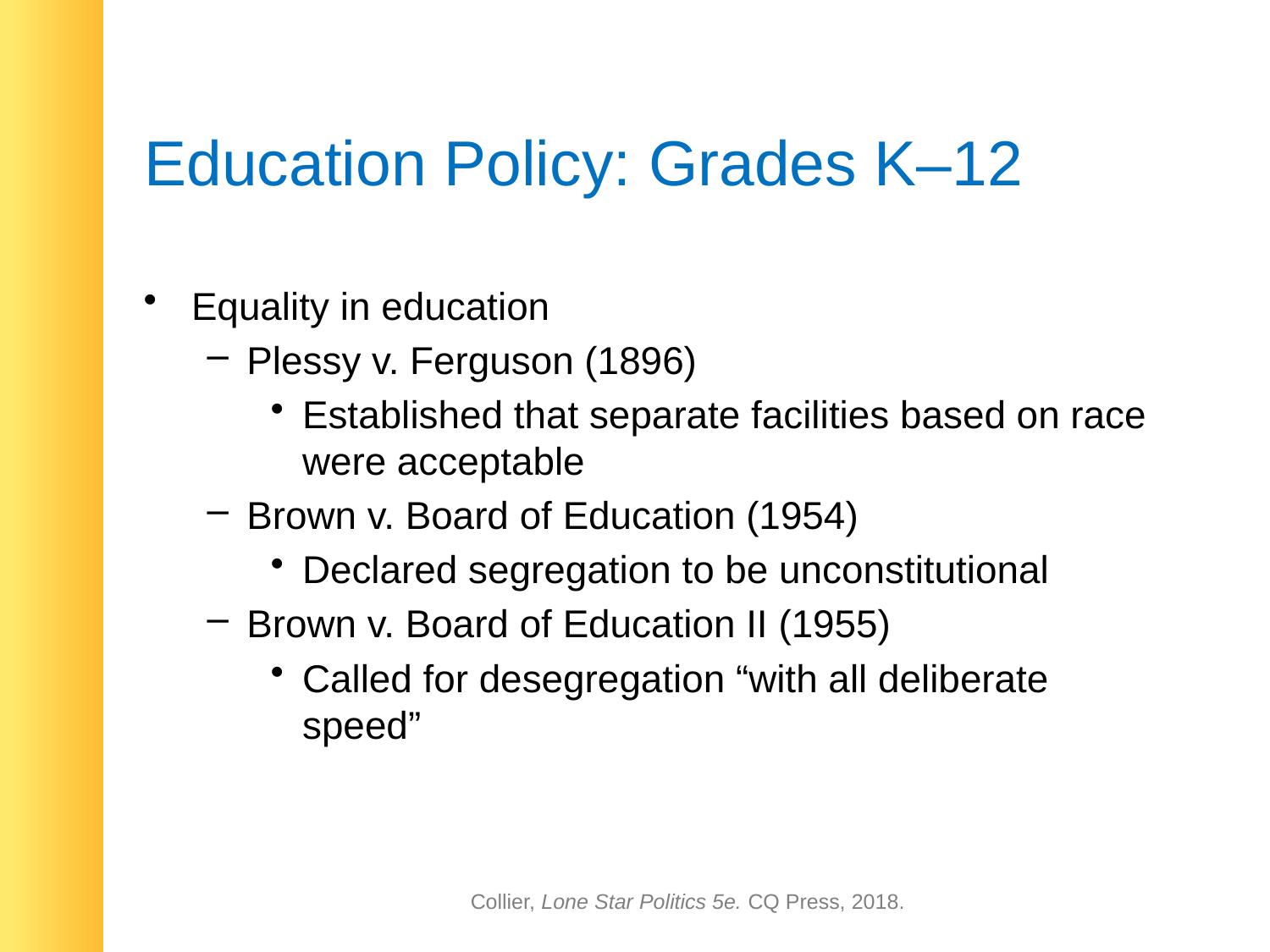

# Education Policy: Grades K–12
Equality in education
Plessy v. Ferguson (1896)
Established that separate facilities based on race were acceptable
Brown v. Board of Education (1954)
Declared segregation to be unconstitutional
Brown v. Board of Education II (1955)
Called for desegregation “with all deliberate speed”
Collier, Lone Star Politics 5e. CQ Press, 2018.